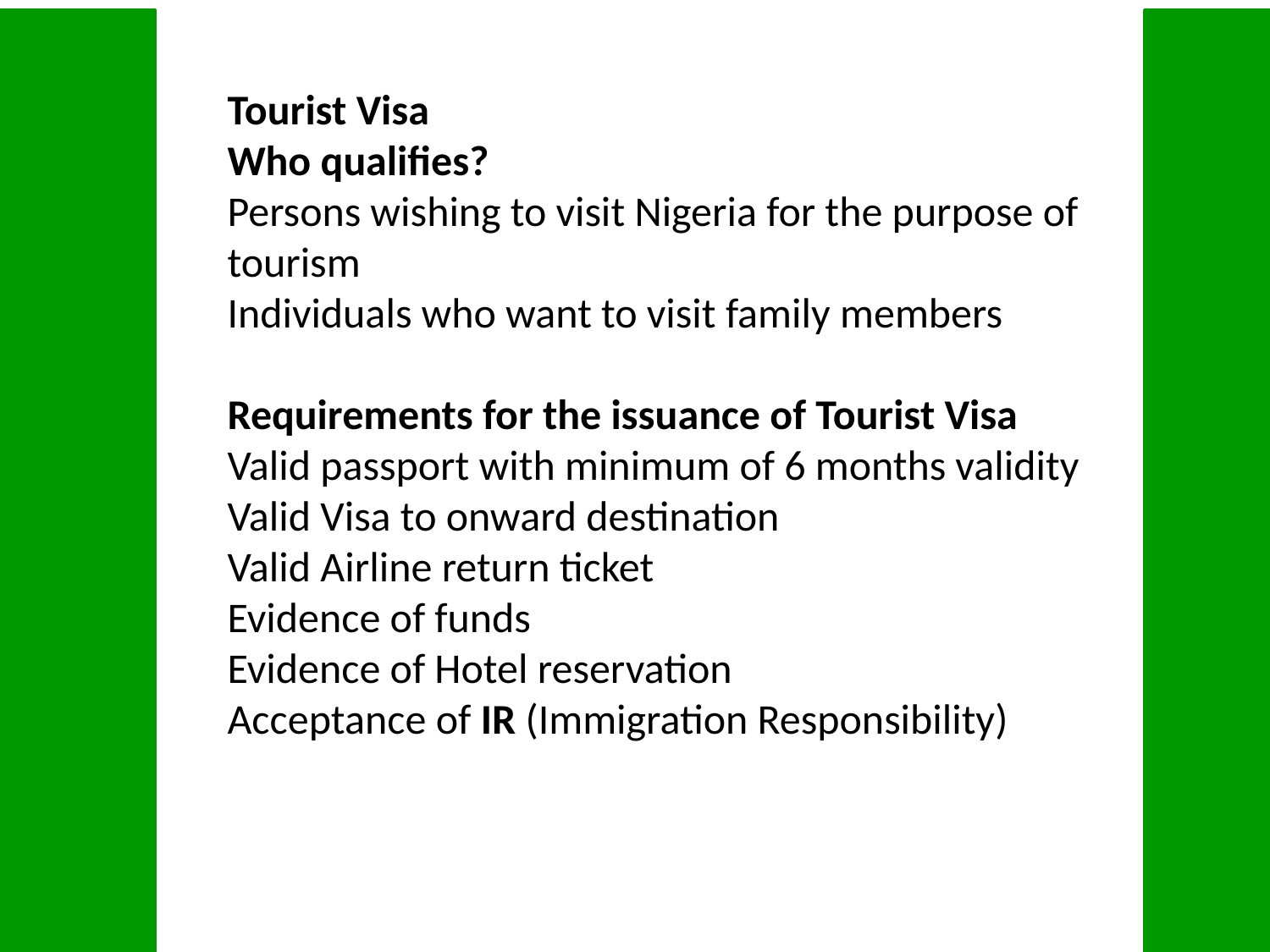

Tourist Visa
Who qualifies?
Persons wishing to visit Nigeria for the purpose of tourism
Individuals who want to visit family members

Requirements for the issuance of Tourist Visa
Valid passport with minimum of 6 months validity
Valid Visa to onward destination
Valid Airline return ticket
Evidence of funds
Evidence of Hotel reservation
Acceptance of IR (Immigration Responsibility)